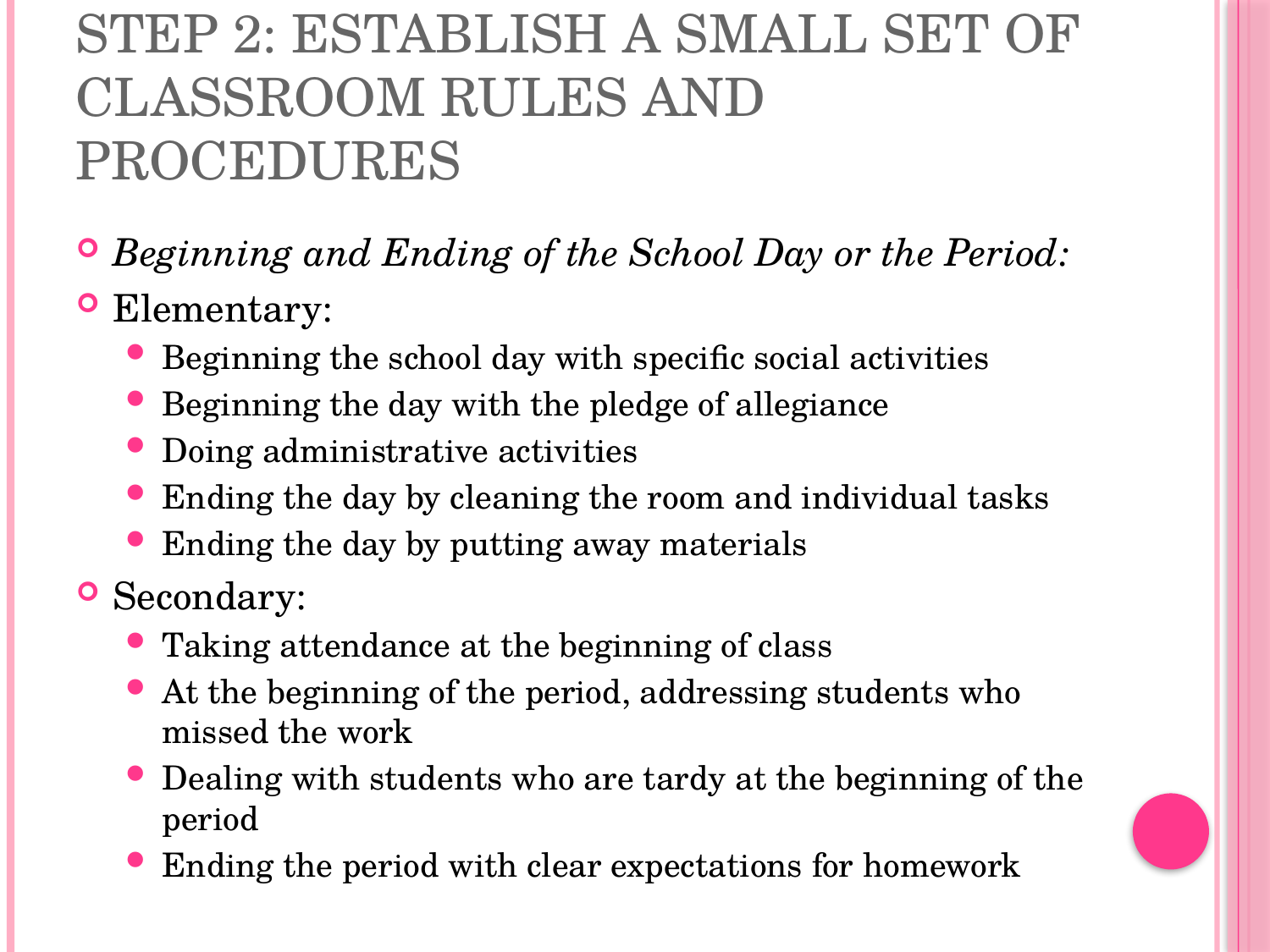

# Step 2: Establish a small set of classroom rules and procedures
Beginning and Ending of the School Day or the Period:
Elementary:
Beginning the school day with specific social activities
Beginning the day with the pledge of allegiance
Doing administrative activities
Ending the day by cleaning the room and individual tasks
Ending the day by putting away materials
Secondary:
Taking attendance at the beginning of class
At the beginning of the period, addressing students who missed the work
Dealing with students who are tardy at the beginning of the period
Ending the period with clear expectations for homework